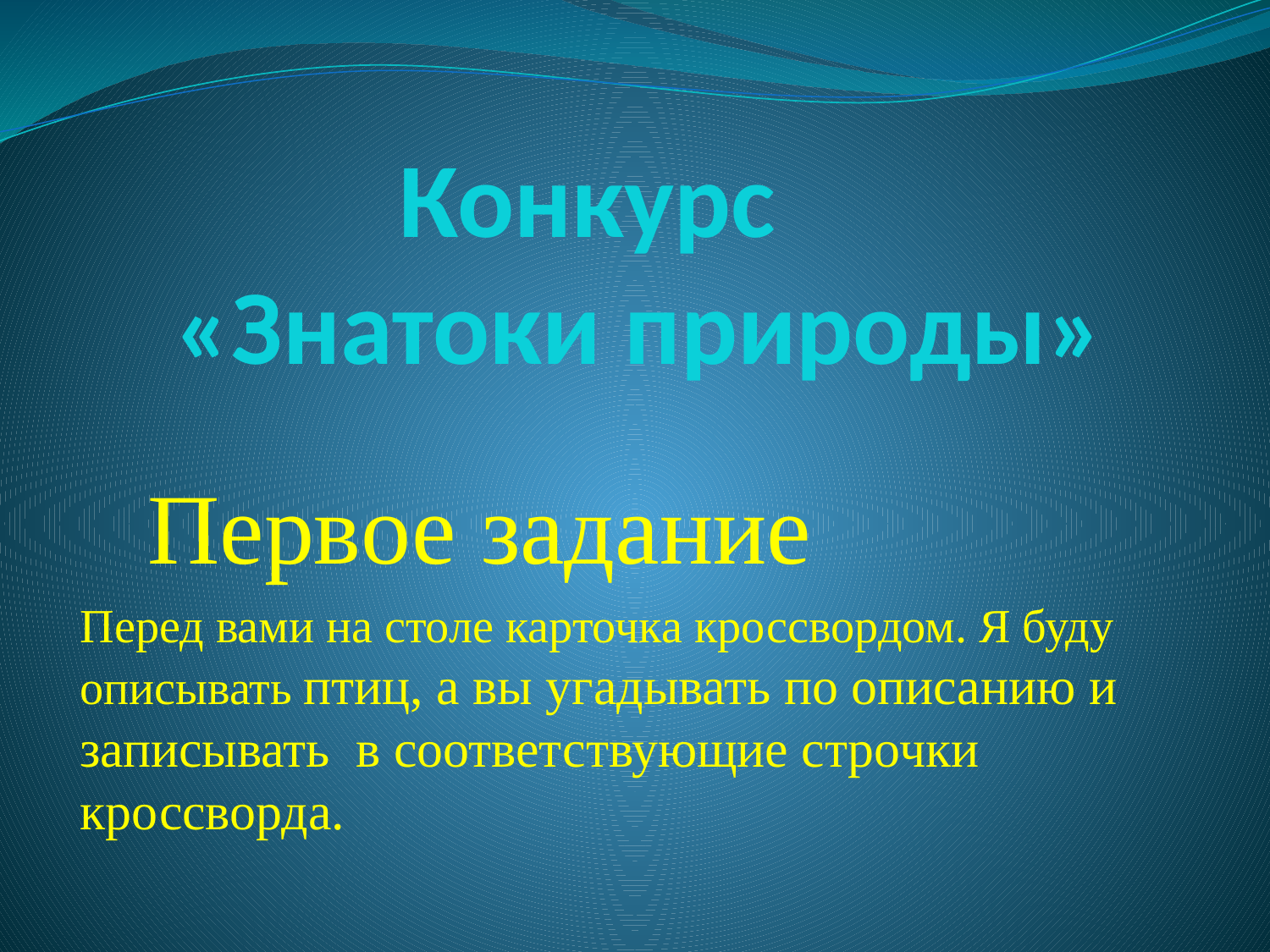

# Конкурс «Знатоки природы»

          Первое задание
Перед вами на столе карточка кроссвордом. Я буду описывать птиц, а вы угадывать по описанию и записывать  в соответствующие строчки кроссворда.